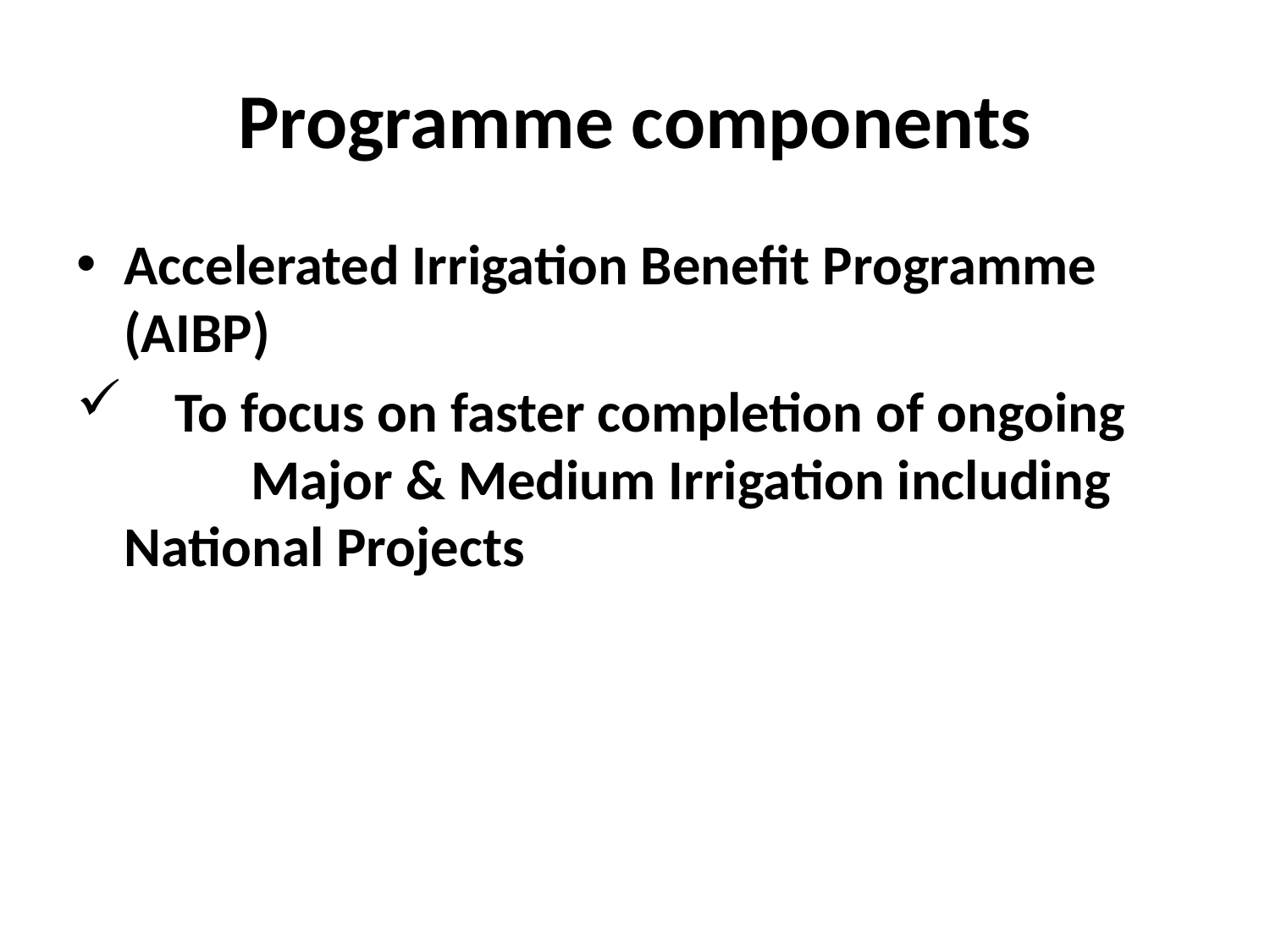

# Programme components
Accelerated Irrigation Benefit Programme (AIBP)
    To focus on faster completion of ongoing  	Major & Medium Irrigation including 	National Projects